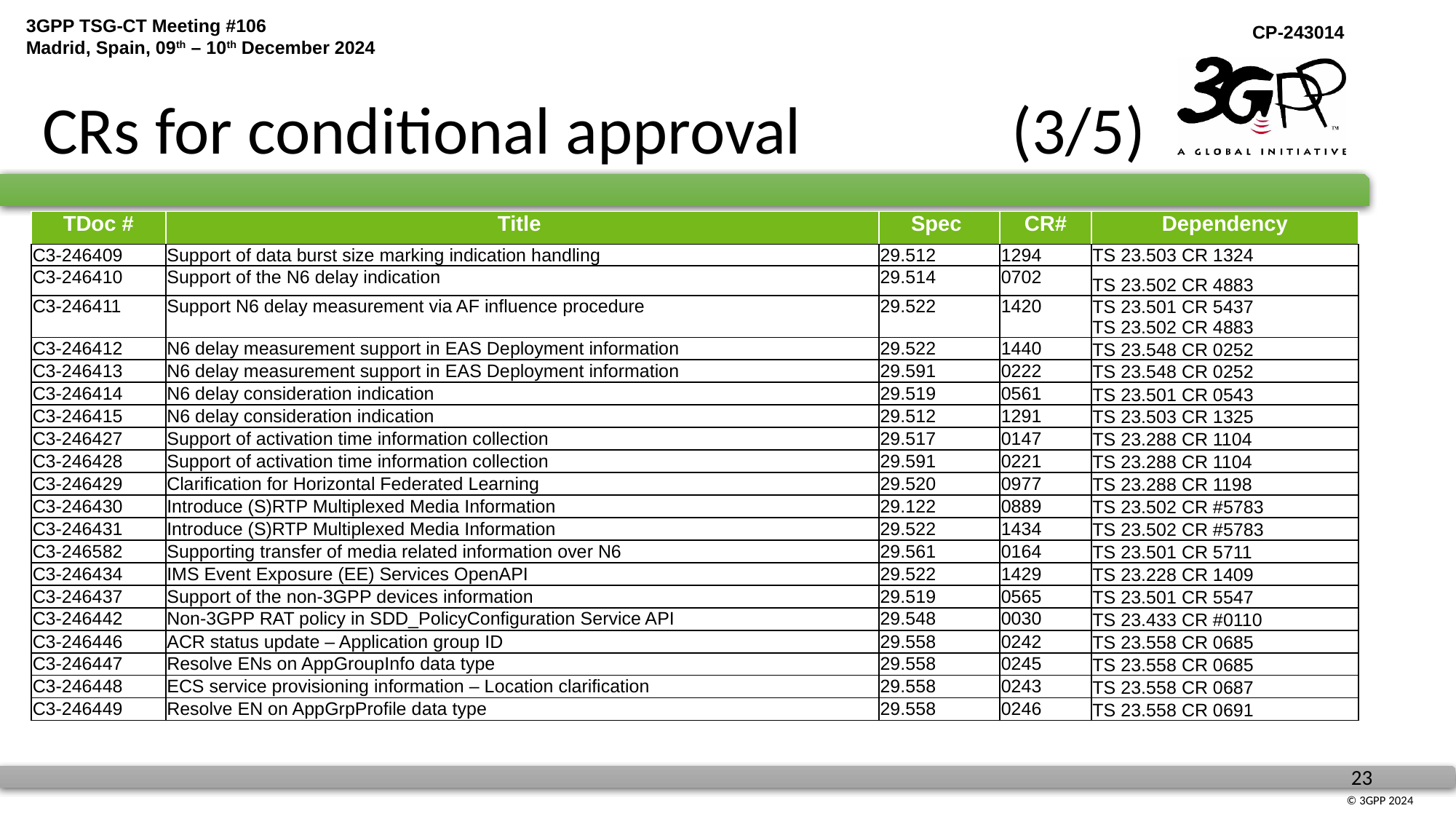

# CRs for conditional approval              (3/5)
| TDoc # | Title | Spec | CR# | Dependency |
| --- | --- | --- | --- | --- |
| C3-246409 | Support of data burst size marking indication handling | 29.512 | 1294 | TS 23.503 CR 1324 |
| C3-246410 | Support of the N6 delay indication | 29.514 | 0702 | TS 23.502 CR 4883 |
| C3-246411 | Support N6 delay measurement via AF influence procedure | 29.522 | 1420 | TS 23.501 CR 5437 TS 23.502 CR 4883 |
| C3-246412 | N6 delay measurement support in EAS Deployment information | 29.522 | 1440 | TS 23.548 CR 0252 |
| C3-246413 | N6 delay measurement support in EAS Deployment information | 29.591 | 0222 | TS 23.548 CR 0252 |
| C3-246414 | N6 delay consideration indication | 29.519 | 0561 | TS 23.501 CR 0543 |
| C3-246415 | N6 delay consideration indication | 29.512 | 1291 | TS 23.503 CR 1325 |
| C3-246427 | Support of activation time information collection | 29.517 | 0147 | TS 23.288 CR 1104 |
| C3-246428 | Support of activation time information collection | 29.591 | 0221 | TS 23.288 CR 1104 |
| C3-246429 | Clarification for Horizontal Federated Learning | 29.520 | 0977 | TS 23.288 CR 1198 |
| C3-246430 | Introduce (S)RTP Multiplexed Media Information | 29.122 | 0889 | TS 23.502 CR #5783 |
| C3-246431 | Introduce (S)RTP Multiplexed Media Information | 29.522 | 1434 | TS 23.502 CR #5783 |
| C3-246582 | Supporting transfer of media related information over N6 | 29.561 | 0164 | TS 23.501 CR 5711 |
| C3-246434 | IMS Event Exposure (EE) Services OpenAPI | 29.522 | 1429 | TS 23.228 CR 1409 |
| C3-246437 | Support of the non-3GPP devices information | 29.519 | 0565 | TS 23.501 CR 5547 |
| C3-246442 | Non-3GPP RAT policy in SDD\_PolicyConfiguration Service API | 29.548 | 0030 | TS 23.433 CR #0110 |
| C3-246446 | ACR status update – Application group ID | 29.558 | 0242 | TS 23.558 CR 0685 |
| C3-246447 | Resolve ENs on AppGroupInfo data type | 29.558 | 0245 | TS 23.558 CR 0685 |
| C3-246448 | ECS service provisioning information – Location clarification | 29.558 | 0243 | TS 23.558 CR 0687 |
| C3-246449 | Resolve EN on AppGrpProfile data type | 29.558 | 0246 | TS 23.558 CR 0691 |